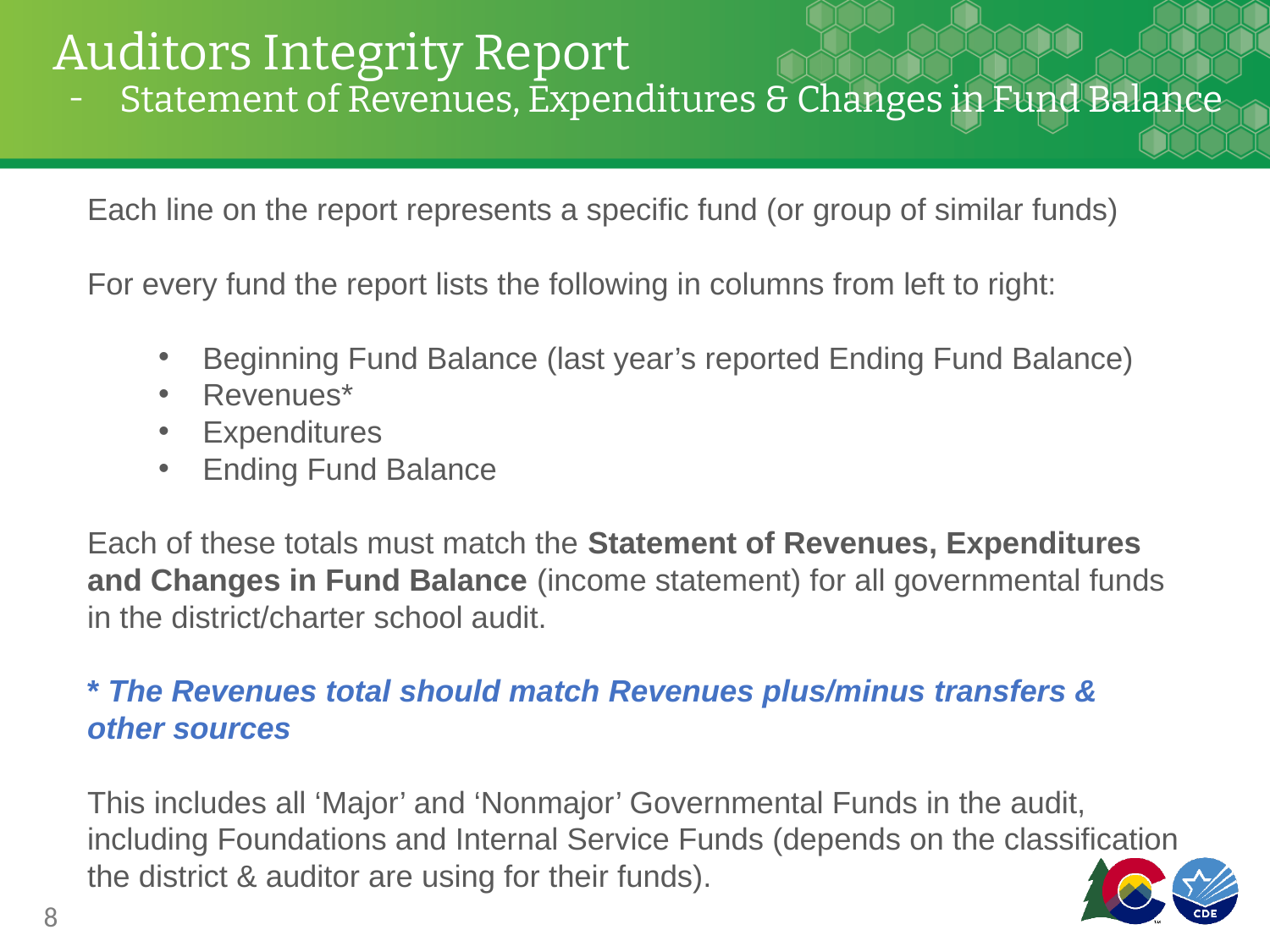

# Auditors Integrity Report
Statement of Revenues, Expenditures & Changes in Fund Balance
Each line on the report represents a specific fund (or group of similar funds)

For every fund the report lists the following in columns from left to right:

Beginning Fund Balance (last year’s reported Ending Fund Balance)
Revenues*
Expenditures
Ending Fund Balance

Each of these totals must match the Statement of Revenues, Expenditures and Changes in Fund Balance (income statement) for all governmental funds in the district/charter school audit.

* The Revenues total should match Revenues plus/minus transfers & other sources

This includes all ‘Major’ and ‘Nonmajor’ Governmental Funds in the audit, including Foundations and Internal Service Funds (depends on the classification the district & auditor are using for their funds).

8